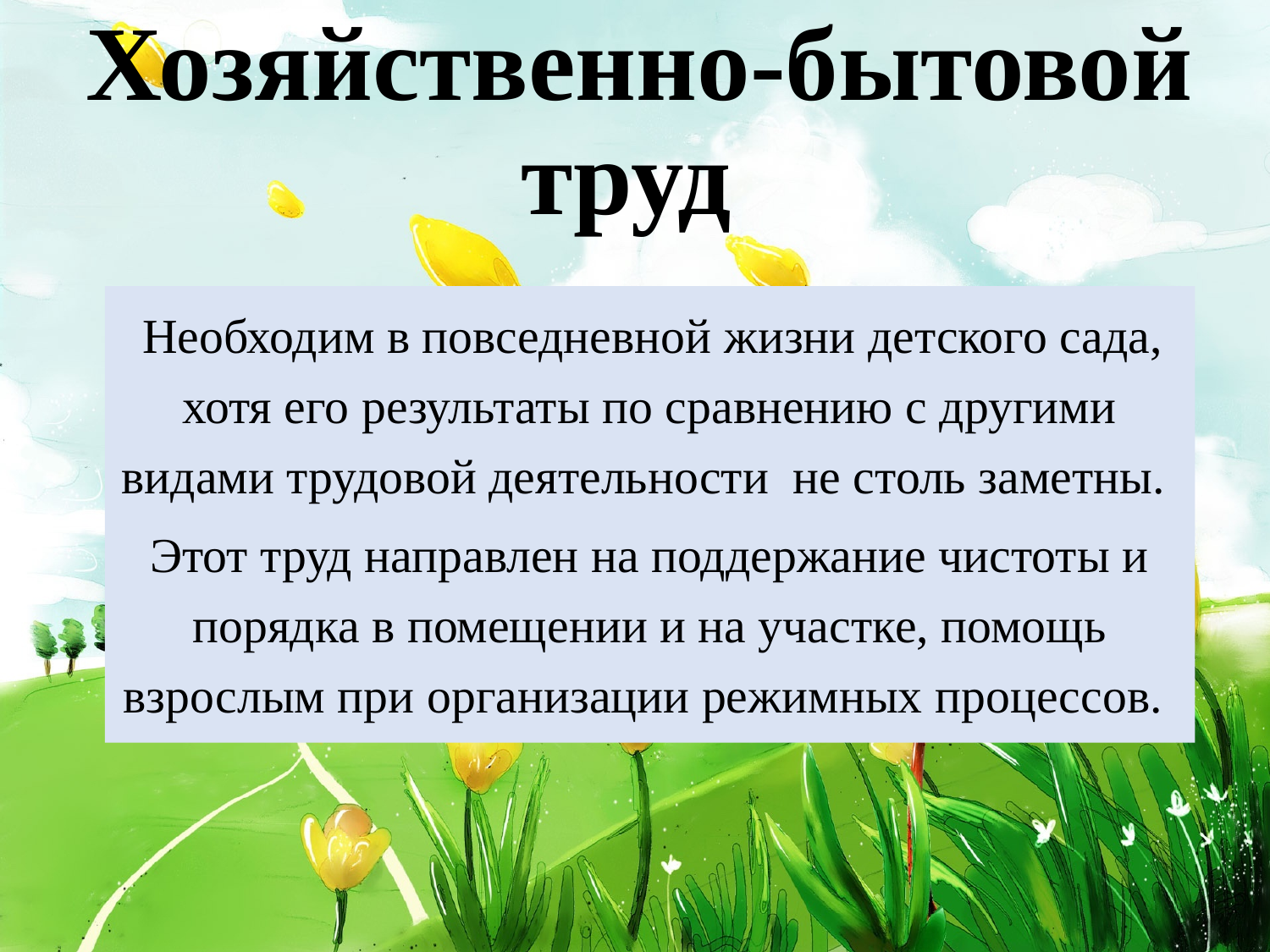

Хозяйственно-бытовой труд
 Необходим в повседневной жизни детского сада, хотя его результаты по сравнению с другими видами трудовой деятельности  не столь заметны.
Этот труд направлен на поддержание чистоты и порядка в помещении и на участке, помощь взрослым при организации режимных процессов.